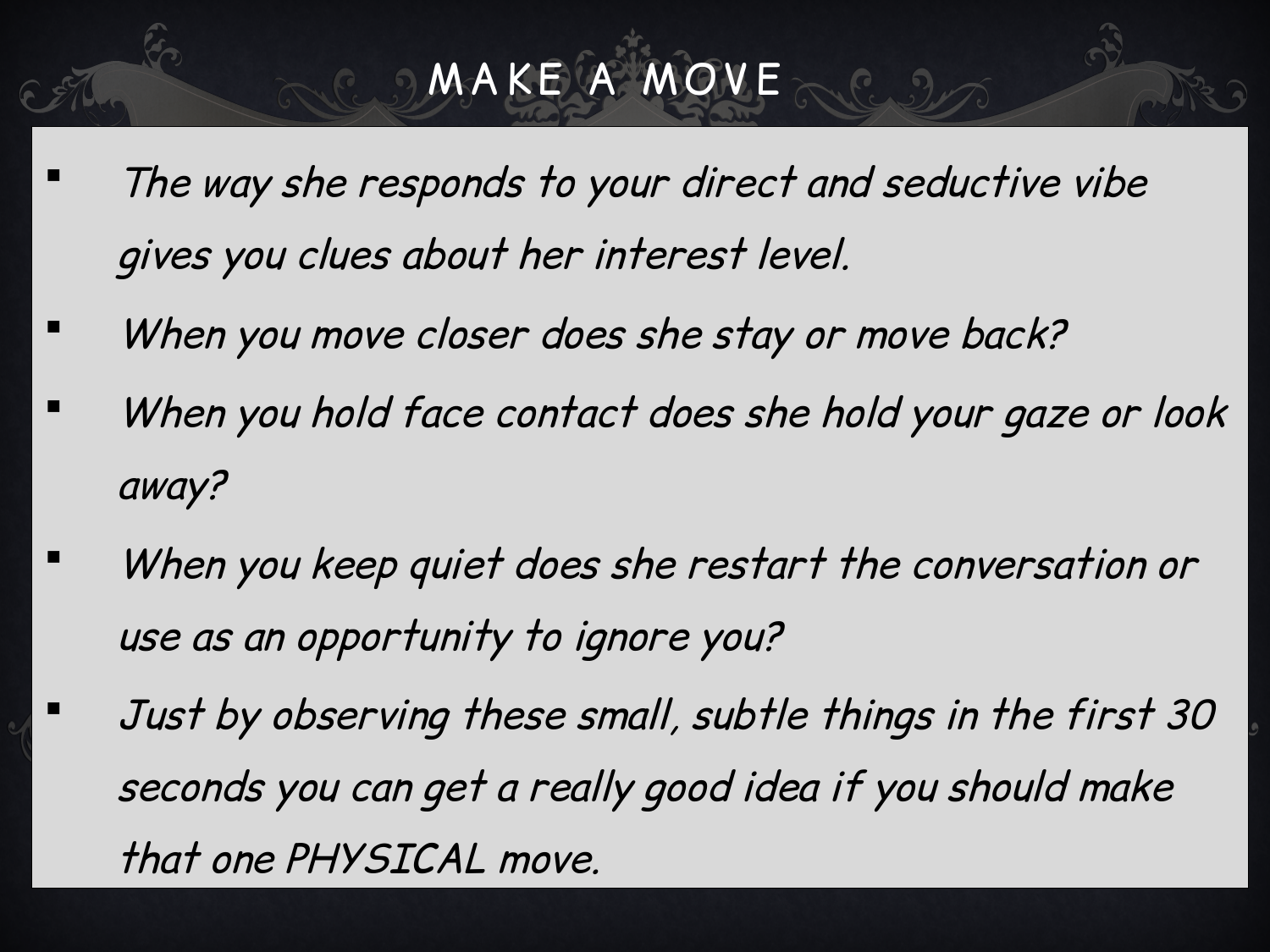

# Make a Move
The way she responds to your direct and seductive vibe gives you clues about her interest level.
When you move closer does she stay or move back?
When you hold face contact does she hold your gaze or look away?
When you keep quiet does she restart the conversation or use as an opportunity to ignore you?
Just by observing these small, subtle things in the first 30 seconds you can get a really good idea if you should make that one PHYSICAL move.